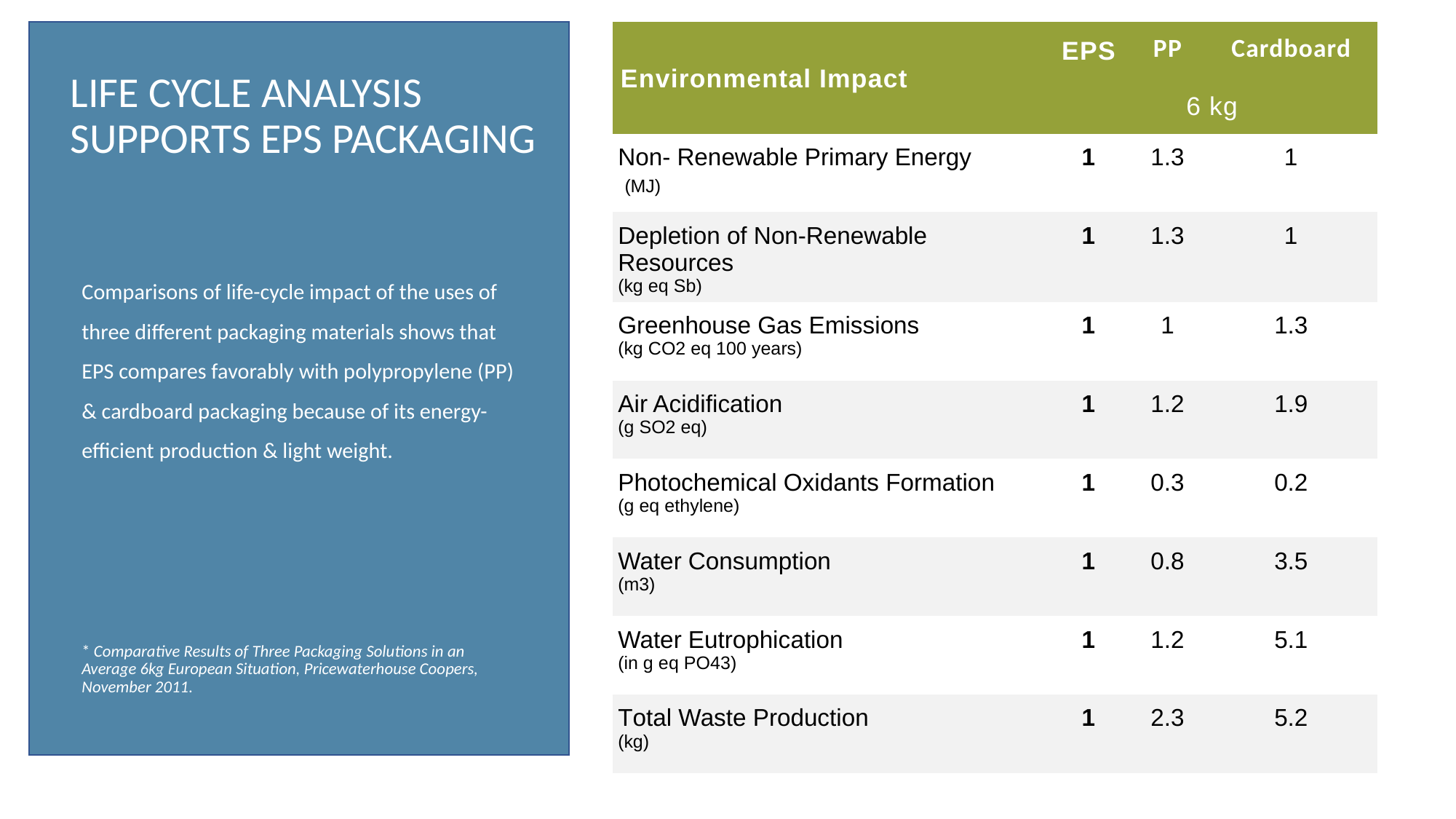

| Environmental Impact | EPS | PP | Cardboard |
| --- | --- | --- | --- |
|  | 6 kg |  |  |
| Non- Renewable Primary Energy (MJ) | 1 | 1.3 | 1 |
| Depletion of Non-Renewable Resources (kg eq Sb) | 1 | 1.3 | 1 |
| Greenhouse Gas Emissions (kg CO2 eq 100 years) | 1 | 1 | 1.3 |
| Air Acidification (g SO2 eq) | 1 | 1.2 | 1.9 |
| Photochemical Oxidants Formation (g eq ethylene) | 1 | 0.3 | 0.2 |
| Water Consumption (m3) | 1 | 0.8 | 3.5 |
| Water Eutrophication (in g eq PO43) | 1 | 1.2 | 5.1 |
| Total Waste Production (kg) | 1 | 2.3 | 5.2 |
LIFE CYCLE ANALYSIS SUPPORTS EPS PACKAGING

Comparisons of life-cycle impact of the uses of three different packaging materials shows that EPS compares favorably with polypropylene (PP) & cardboard packaging because of its energy-efficient production & light weight.

* Comparative Results of Three Packaging Solutions in an Average 6kg European Situation, Pricewaterhouse Coopers, November 2011.